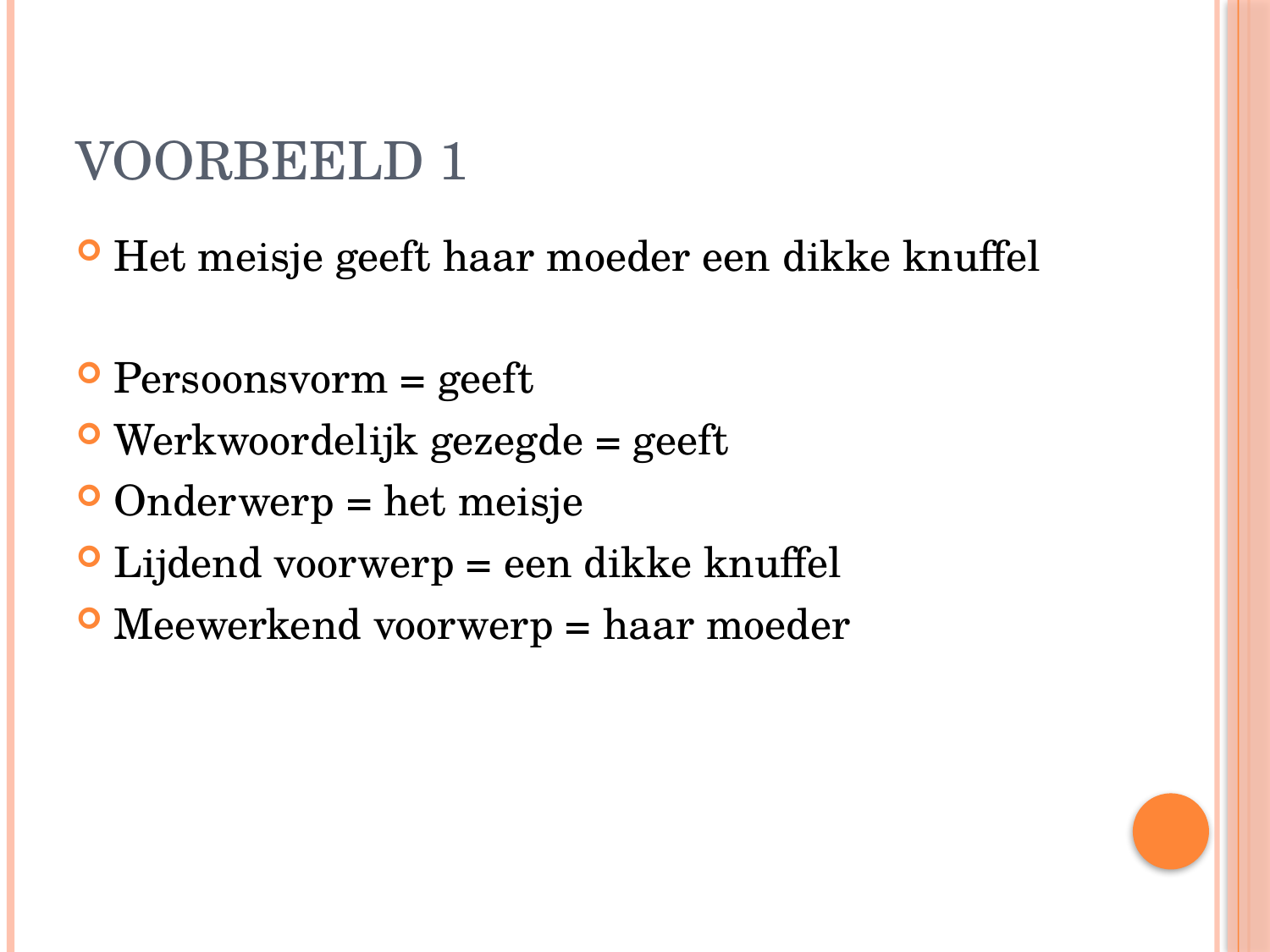

# Voorbeeld 1
Het meisje geeft haar moeder een dikke knuffel

Persoonsvorm = geeft
Werkwoordelijk gezegde = geeft
Onderwerp = het meisje
Lijdend voorwerp = een dikke knuffel
Meewerkend voorwerp = haar moeder